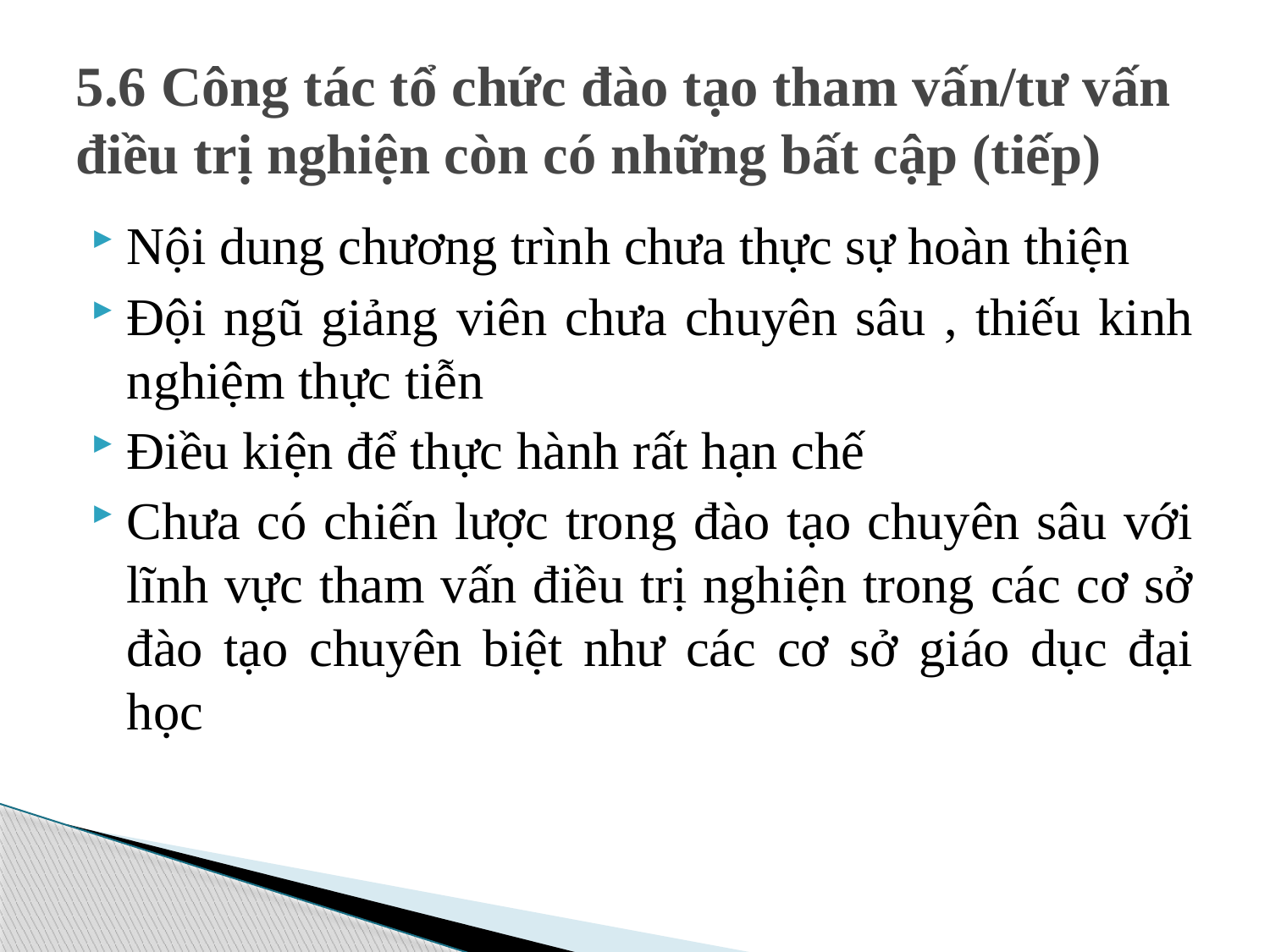

# 5.6 Công tác tổ chức đào tạo tham vấn/tư vấn điều trị nghiện còn có những bất cập (tiếp)
Nội dung chương trình chưa thực sự hoàn thiện
Đội ngũ giảng viên chưa chuyên sâu , thiếu kinh nghiệm thực tiễn
Điều kiện để thực hành rất hạn chế
Chưa có chiến lược trong đào tạo chuyên sâu với lĩnh vực tham vấn điều trị nghiện trong các cơ sở đào tạo chuyên biệt như các cơ sở giáo dục đại học